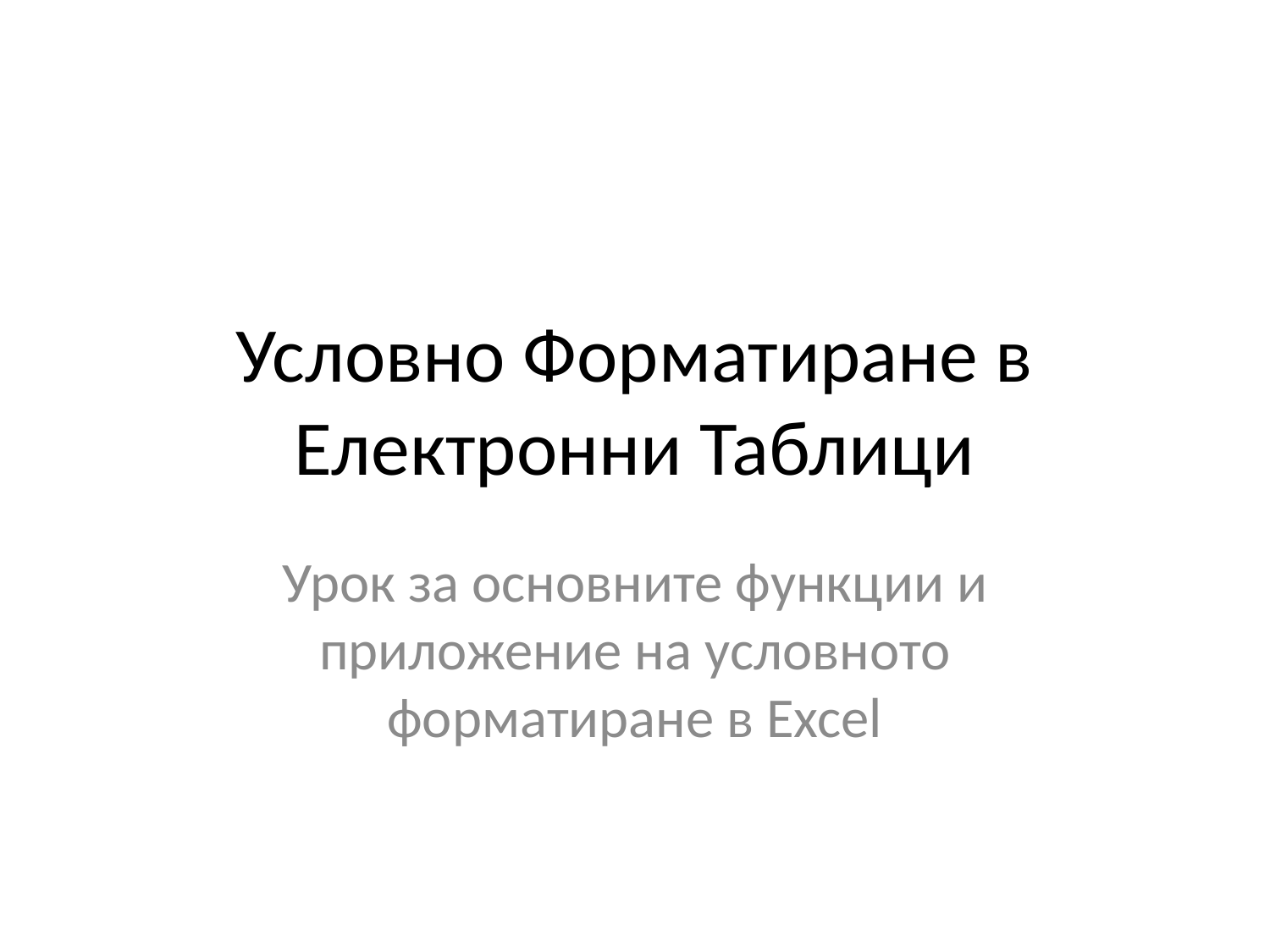

# Условно Форматиране в Електронни Таблици
Урок за основните функции и приложение на условното форматиране в Excel